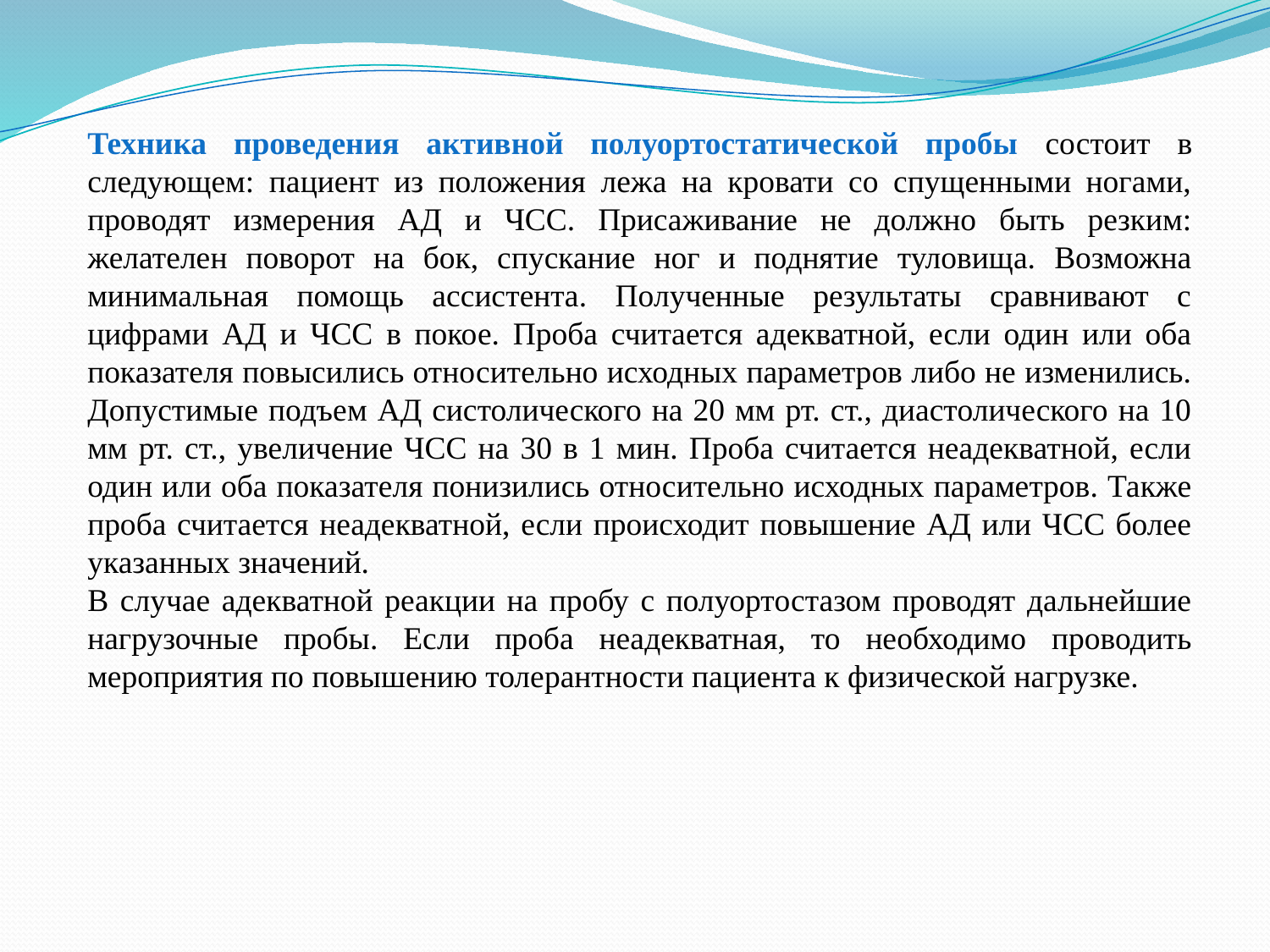

Техника проведения активной полуортостатической пробы состоит в следующем: пациент из положения лежа на кровати со спущенными ногами, проводят измерения АД и ЧСС. Присаживание не должно быть резким: желателен поворот на бок, спускание ног и поднятие туловища. Возможна минимальная помощь ассистента. Полученные результаты сравнивают с цифрами АД и ЧСС в покое. Проба считается адекватной, если один или оба показателя повысились относительно исходных параметров либо не изменились. Допустимые подъем АД систолического на 20 мм рт. ст., диастолического на 10 мм рт. ст., увеличение ЧСС на 30 в 1 мин. Проба считается неадекватной, если один или оба показателя понизились относительно исходных параметров. Также проба считается неадекватной, если происходит повышение АД или ЧСС более указанных значений.
В случае адекватной реакции на пробу с полуортостазом проводят дальнейшие нагрузочные пробы. Если проба неадекватная, то необходимо проводить мероприятия по повышению толерантности пациента к физической нагрузке.